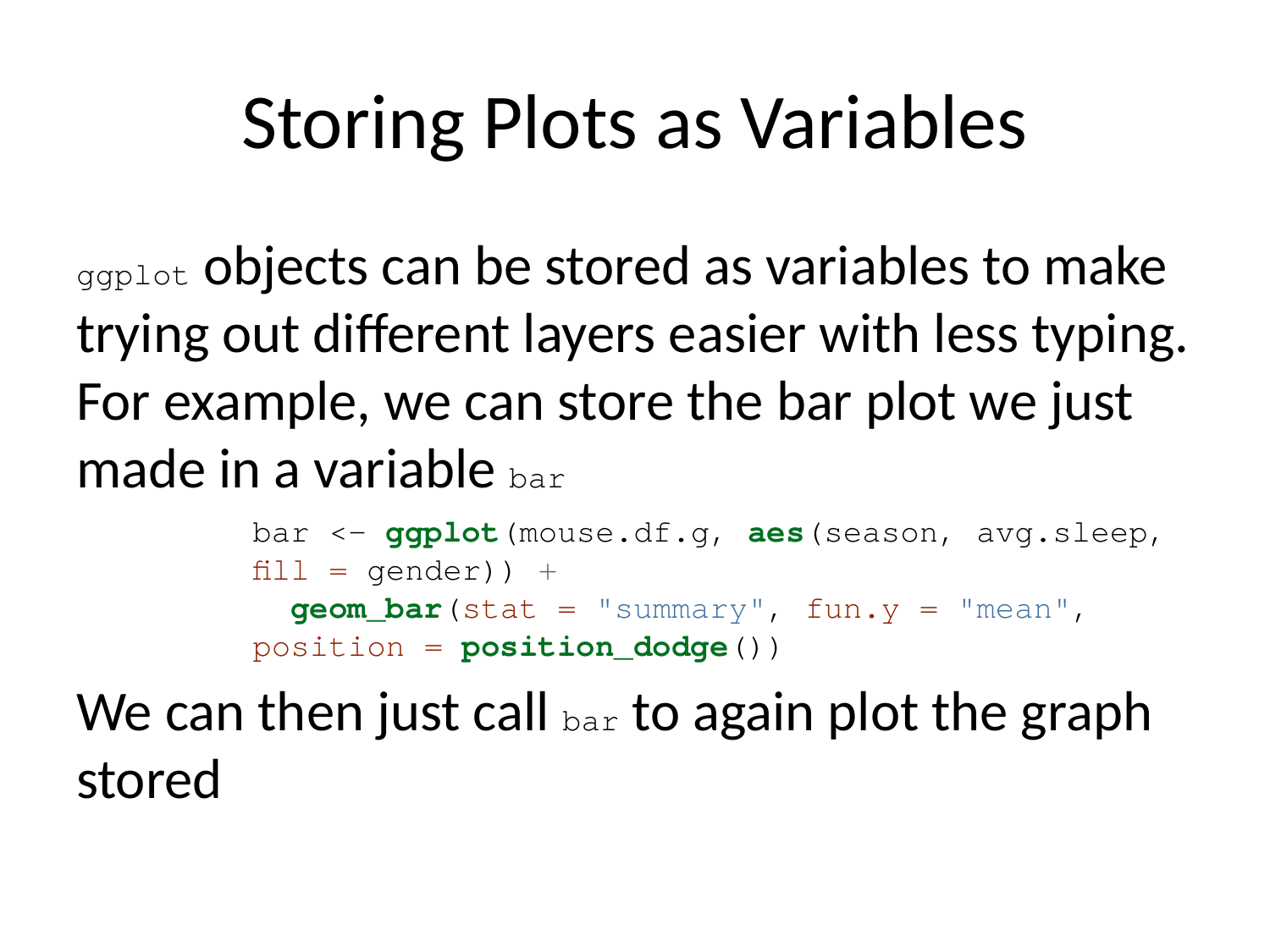

# Storing Plots as Variables
ggplot objects can be stored as variables to make trying out different layers easier with less typing. For example, we can store the bar plot we just made in a variable bar
bar <- ggplot(mouse.df.g, aes(season, avg.sleep, fill = gender)) +
  geom_bar(stat = "summary", fun.y = "mean", position = position_dodge())
We can then just call bar to again plot the graph stored